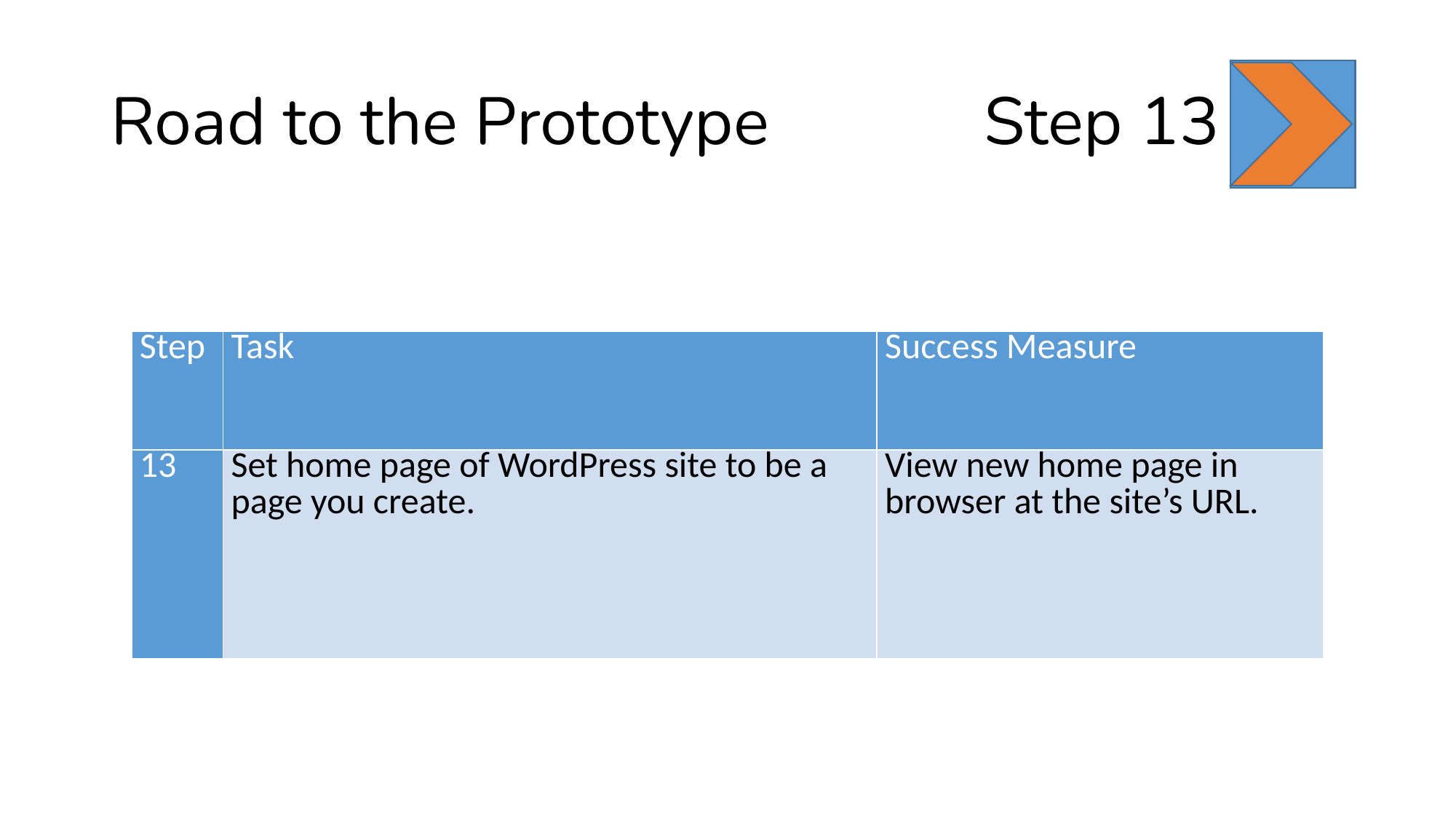

# Road to the Prototype		Step 13

| Step | Task | Success Measure |
| --- | --- | --- |
| 13 | Set home page of WordPress site to be a page you create. | View new home page in browser at the site’s URL. |